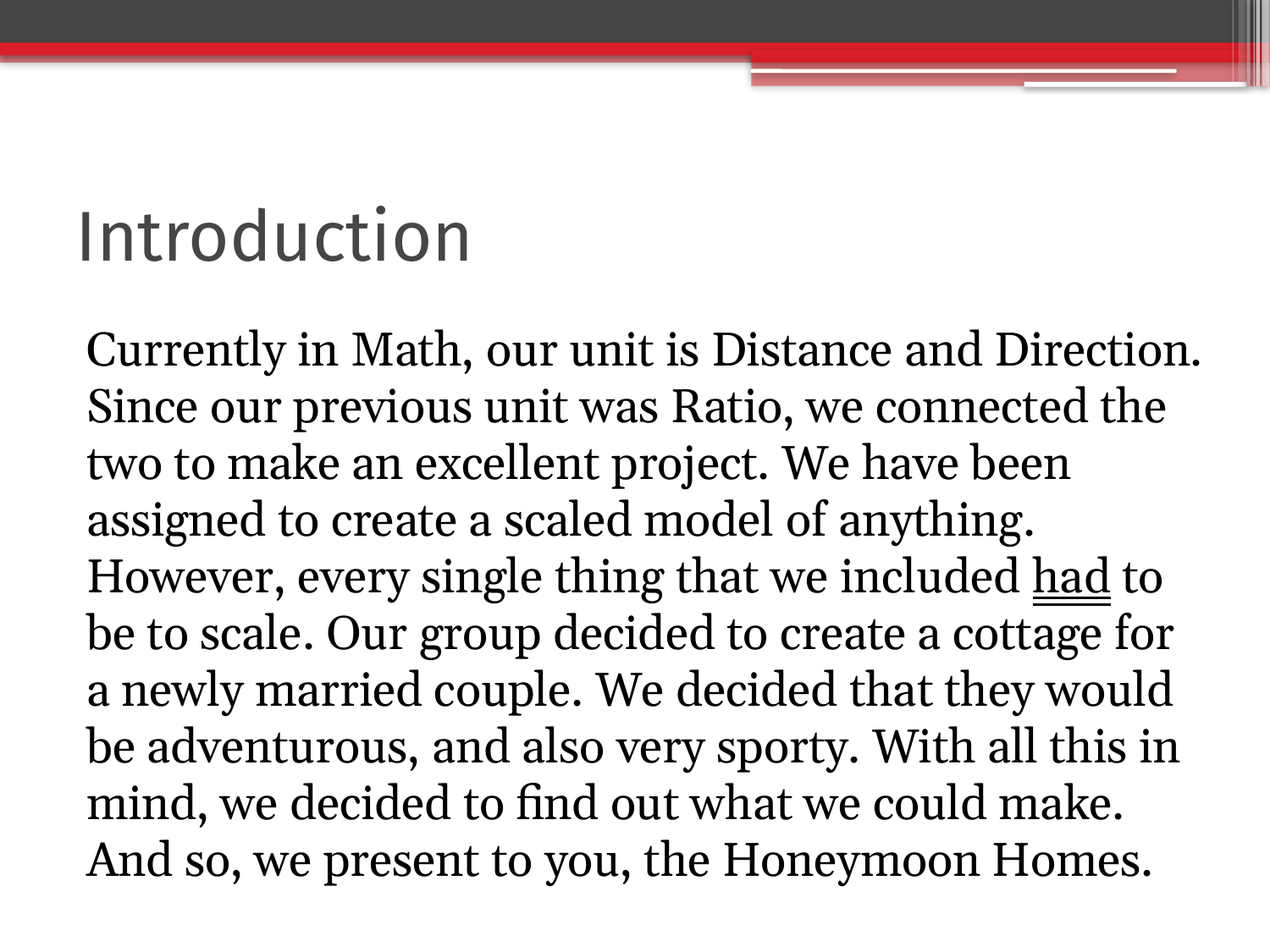

# Introduction
Currently in Math, our unit is Distance and Direction. Since our previous unit was Ratio, we connected the two to make an excellent project. We have been assigned to create a scaled model of anything. However, every single thing that we included had to be to scale. Our group decided to create a cottage for a newly married couple. We decided that they would be adventurous, and also very sporty. With all this in mind, we decided to find out what we could make. And so, we present to you, the Honeymoon Homes.